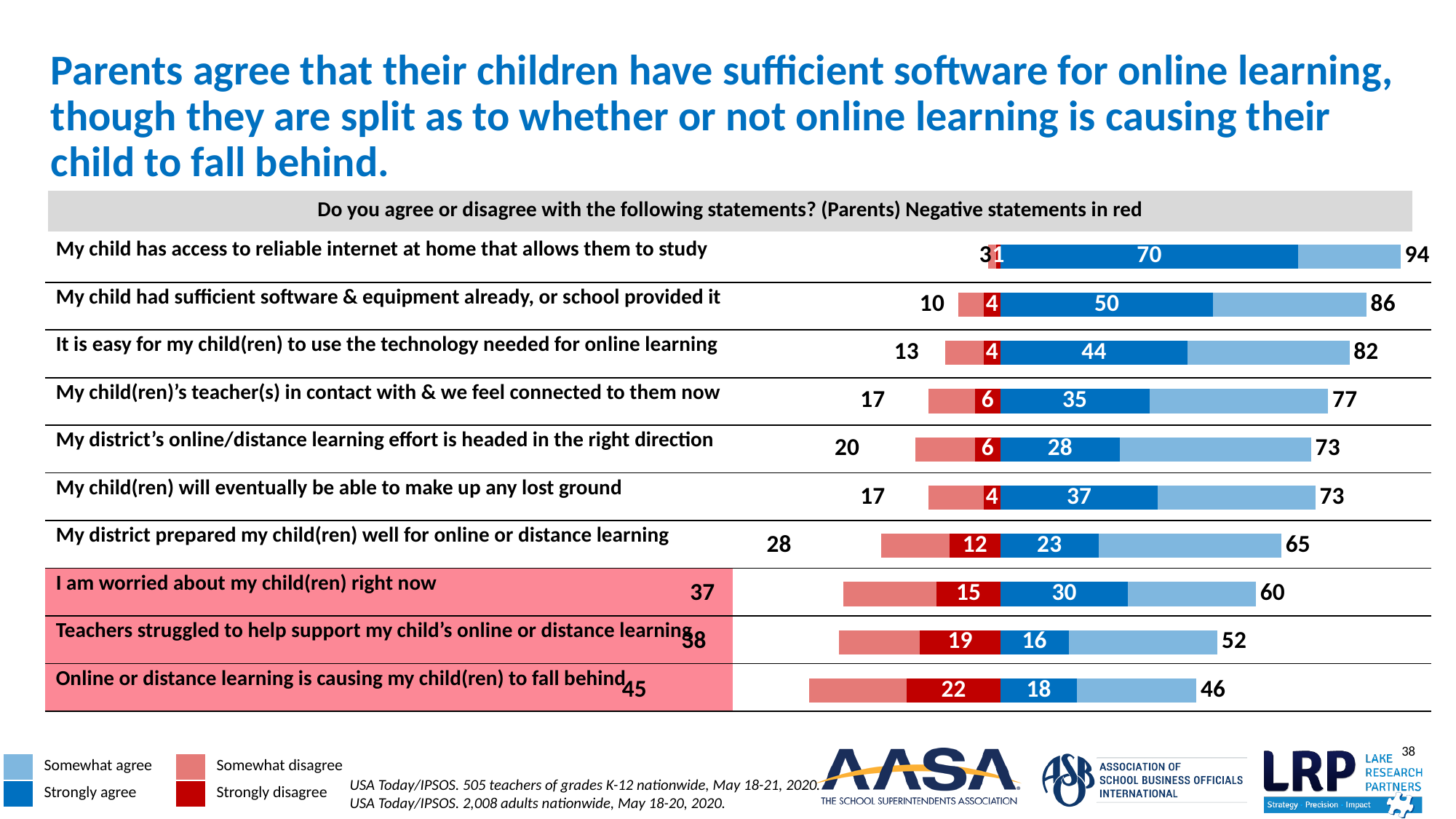

# Parents agree that their children have sufficient software for online learning, though they are split as to whether or not online learning is causing their child to fall behind.
| Do you agree or disagree with the following statements? (Parents) Negative statements in red |
| --- |

### Chart

| Category | Very Fav | Somewhat Fav | Total Fav | Very Unfav | Somewhat Unfav | Total Unfav |
|---|---|---|---|---|---|---|
| Online or distance learning is causing my child(ren) to fall behind | 18.0 | 28.0 | 46.0 | -22.0 | -23.0 | -45.0 |
| Teachers have struggled to help support my child(ren)’s online or distance learning | 16.0 | 35.0 | 52.0 | -19.0 | -19.0 | -38.0 |
| I am worried about my child(ren) right now | 30.0 | 30.0 | 60.0 | -15.0 | -22.0 | -37.0 |
| My school district prepared my child(ren) well for online or distance learning during the COVID-19 pandemic | 23.0 | 43.0 | 65.0 | -12.0 | -16.0 | -28.0 |
| My child(ren) will eventually be able to make up any lost ground | 37.0 | 37.0 | 73.0 | -4.0 | -13.0 | -17.0 |
| I think my school district’s online or distance learning effort is headed in the right direction | 28.0 | 45.0 | 73.0 | -6.0 | -14.0 | -20.0 |
| My child(ren)’s teacher(s) is/are in contact with my child(ren), and we feel connected to them right now | 35.0 | 42.0 | 77.0 | -6.0 | -11.0 | -17.0 |
| It is easy for my child(ren) to use the technology needed for online learning | 44.0 | 38.0 | 82.0 | -4.0 | -9.0 | -13.0 |
| My child/Each of my children had sufficient software and equipment already, or the school provided it, for online or distance learning during the COVID-19 pandemic | 50.0 | 36.0 | 86.0 | -4.0 | -6.0 | -10.0 |
| My child(ren) has/have access to reliable internet at home that allows them to study | 70.0 | 24.0 | 94.0 | -1.0 | -2.0 | -3.0 |
| My child has access to reliable internet at home that allows them to study |  |
| --- | --- |
| My child had sufficient software & equipment already, or school provided it |  |
| It is easy for my child(ren) to use the technology needed for online learning |  |
| My child(ren)’s teacher(s) in contact with & we feel connected to them now |  |
| My district’s online/distance learning effort is headed in the right direction |  |
| My child(ren) will eventually be able to make up any lost ground |  |
| My district prepared my child(ren) well for online or distance learning |  |
| I am worried about my child(ren) right now |  |
| Teachers struggled to help support my child’s online or distance learning |  |
| Online or distance learning is causing my child(ren) to fall behind |  |
|  | Somewhat agree |  | Somewhat disagree |
| --- | --- | --- | --- |
|  | Strongly agree |  | Strongly disagree |
USA Today/IPSOS. 505 teachers of grades K-12 nationwide, May 18-21, 2020.
USA Today/IPSOS. 2,008 adults nationwide, May 18-20, 2020.